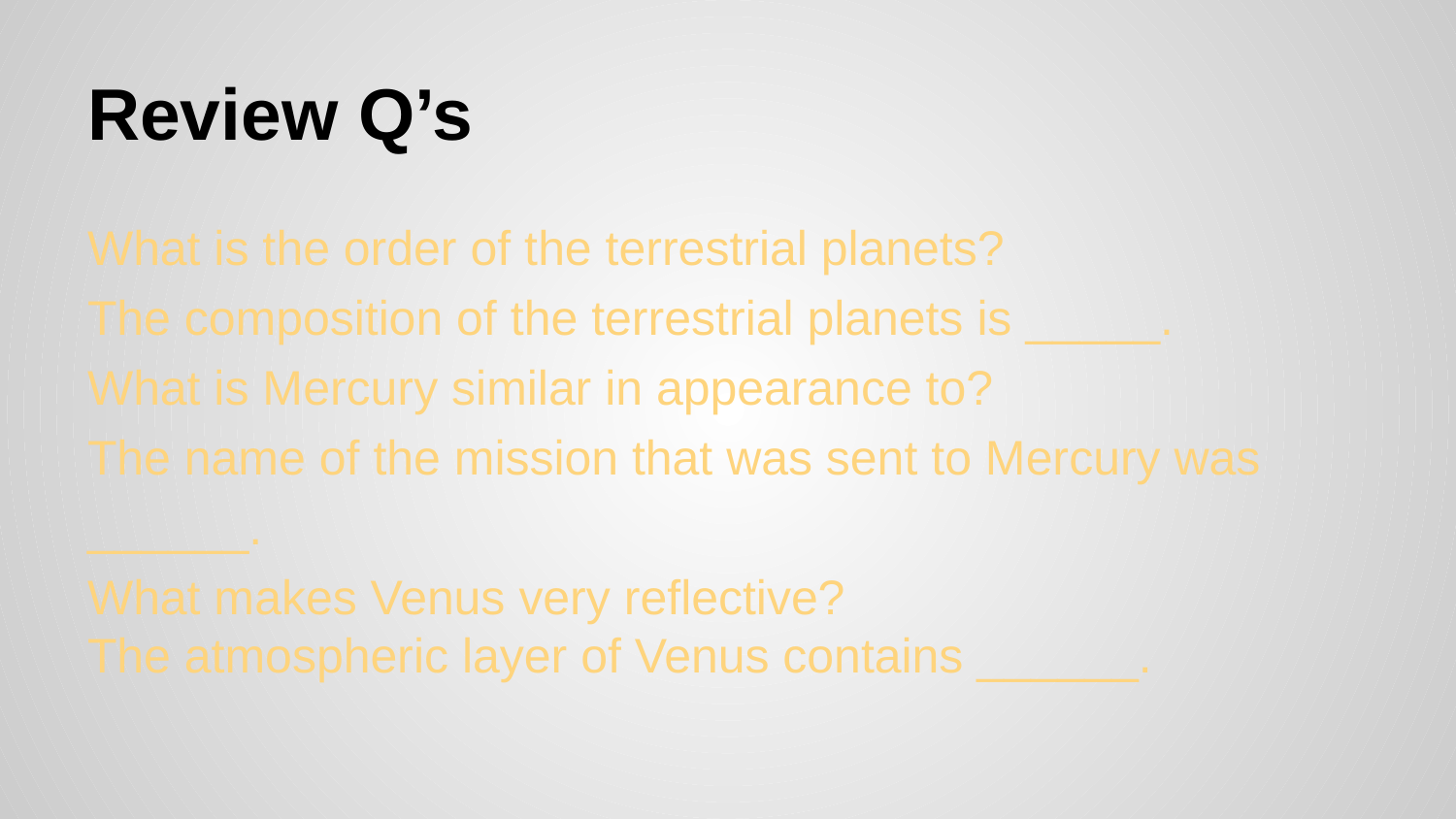

# Review Q’s
What is the order of the terrestrial planets?
The composition of the terrestrial planets is _____.
What is Mercury similar in appearance to?
The name of the mission that was sent to Mercury was ______.
What makes Venus very reflective?
The atmospheric layer of Venus contains ______.